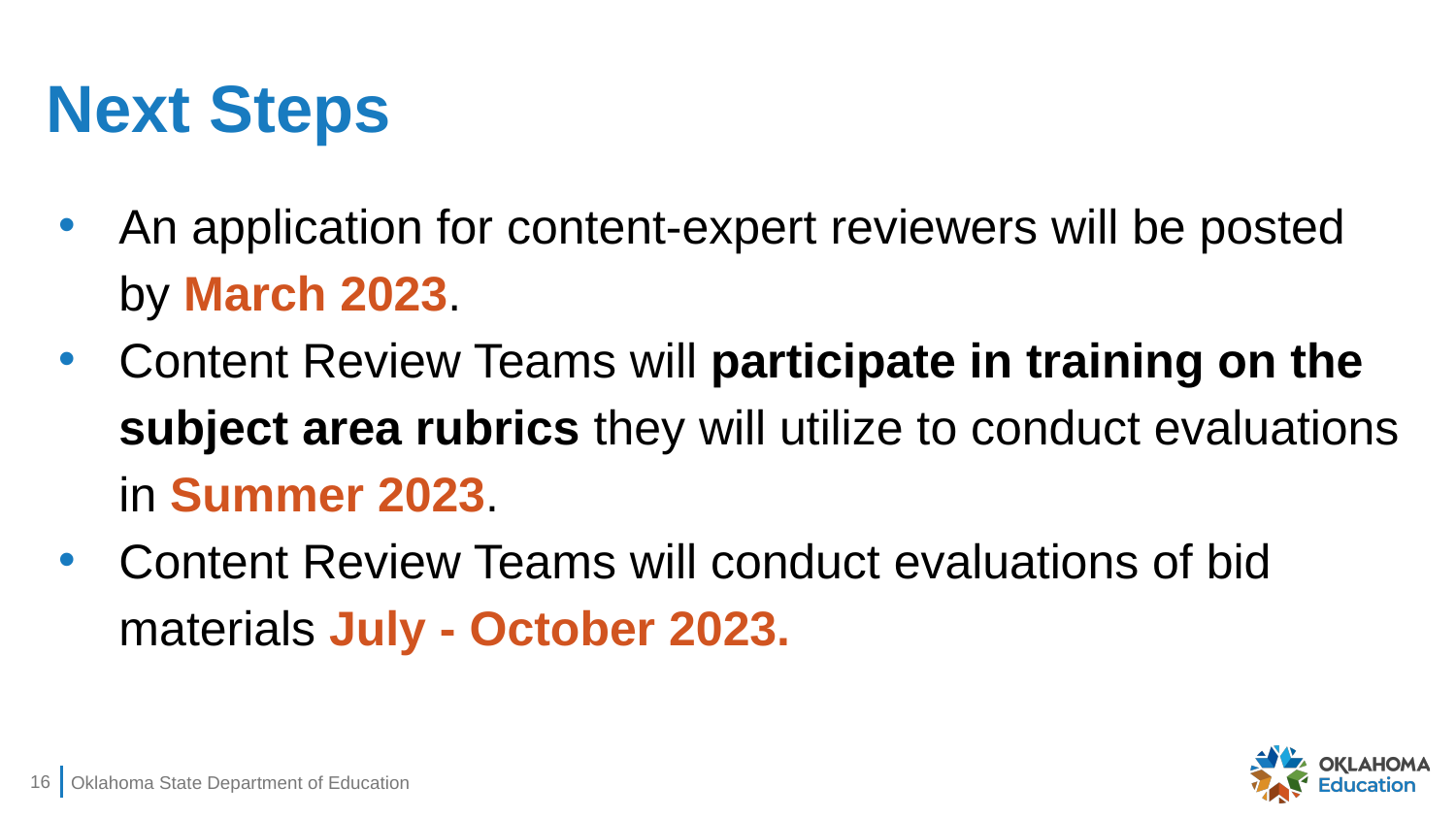

# Next Steps
An application for content-expert reviewers will be posted by March 2023.
Content Review Teams will participate in training on the subject area rubrics they will utilize to conduct evaluations in Summer 2023.
Content Review Teams will conduct evaluations of bid materials July - October 2023.